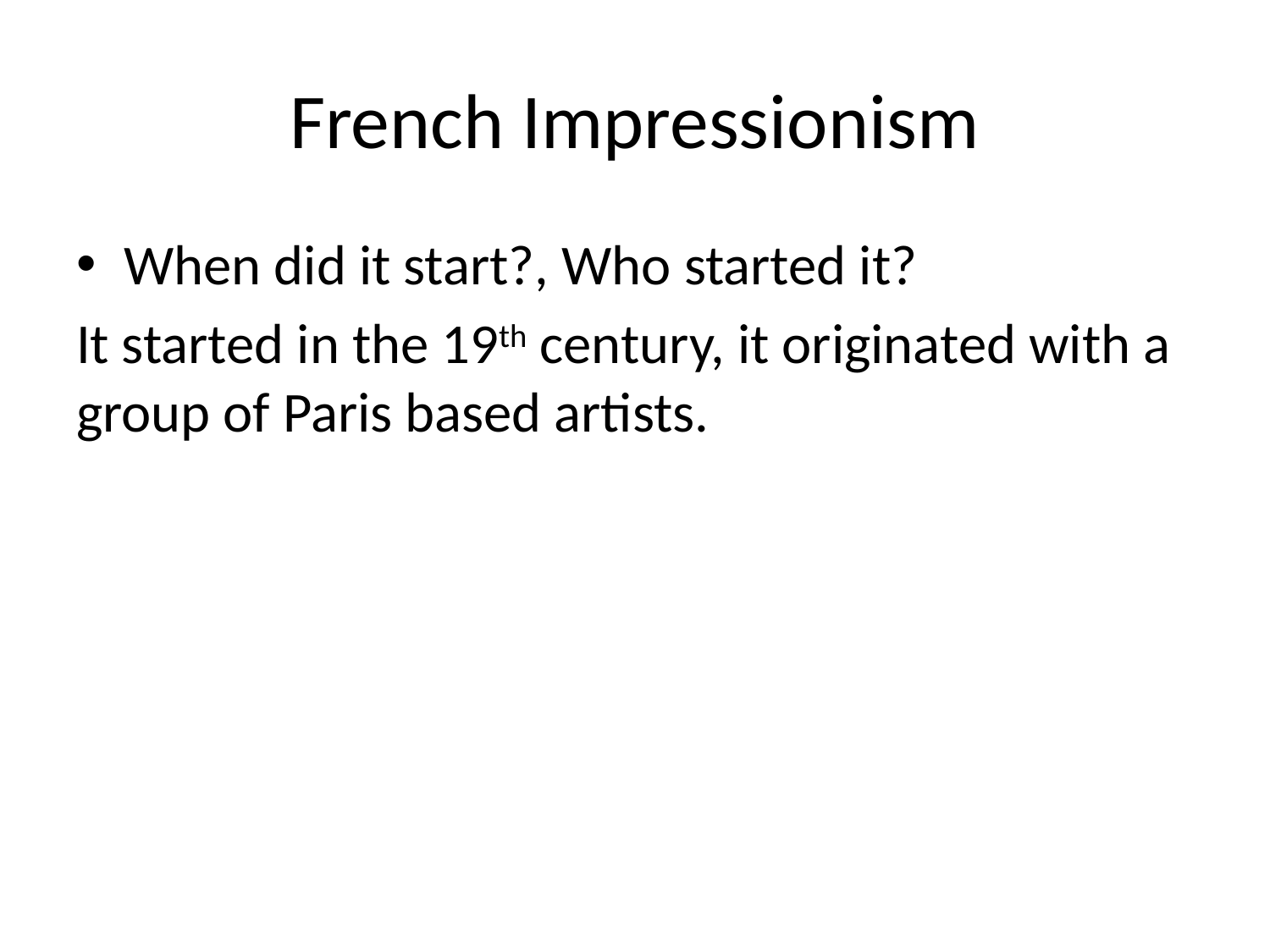

# French Impressionism
When did it start?, Who started it?
It started in the 19th century, it originated with a group of Paris based artists.